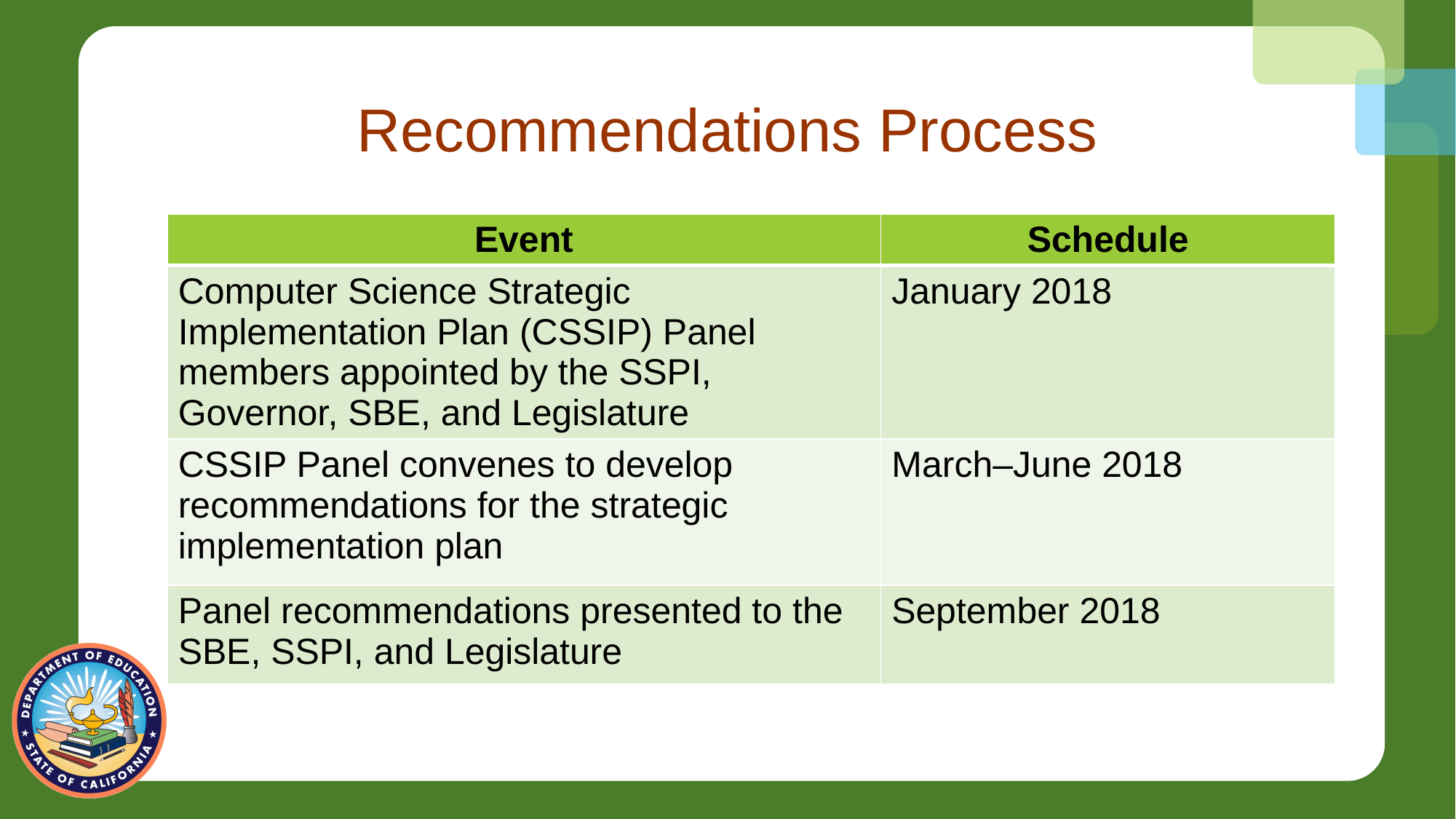

# Recommendations Process
| Event | Schedule |
| --- | --- |
| Computer Science Strategic Implementation Plan (CSSIP) Panel members appointed by the SSPI, Governor, SBE, and Legislature | January 2018 |
| CSSIP Panel convenes to develop recommendations for the strategic implementation plan | March–June 2018 |
| Panel recommendations presented to the SBE, SSPI, and Legislature | September 2018 |